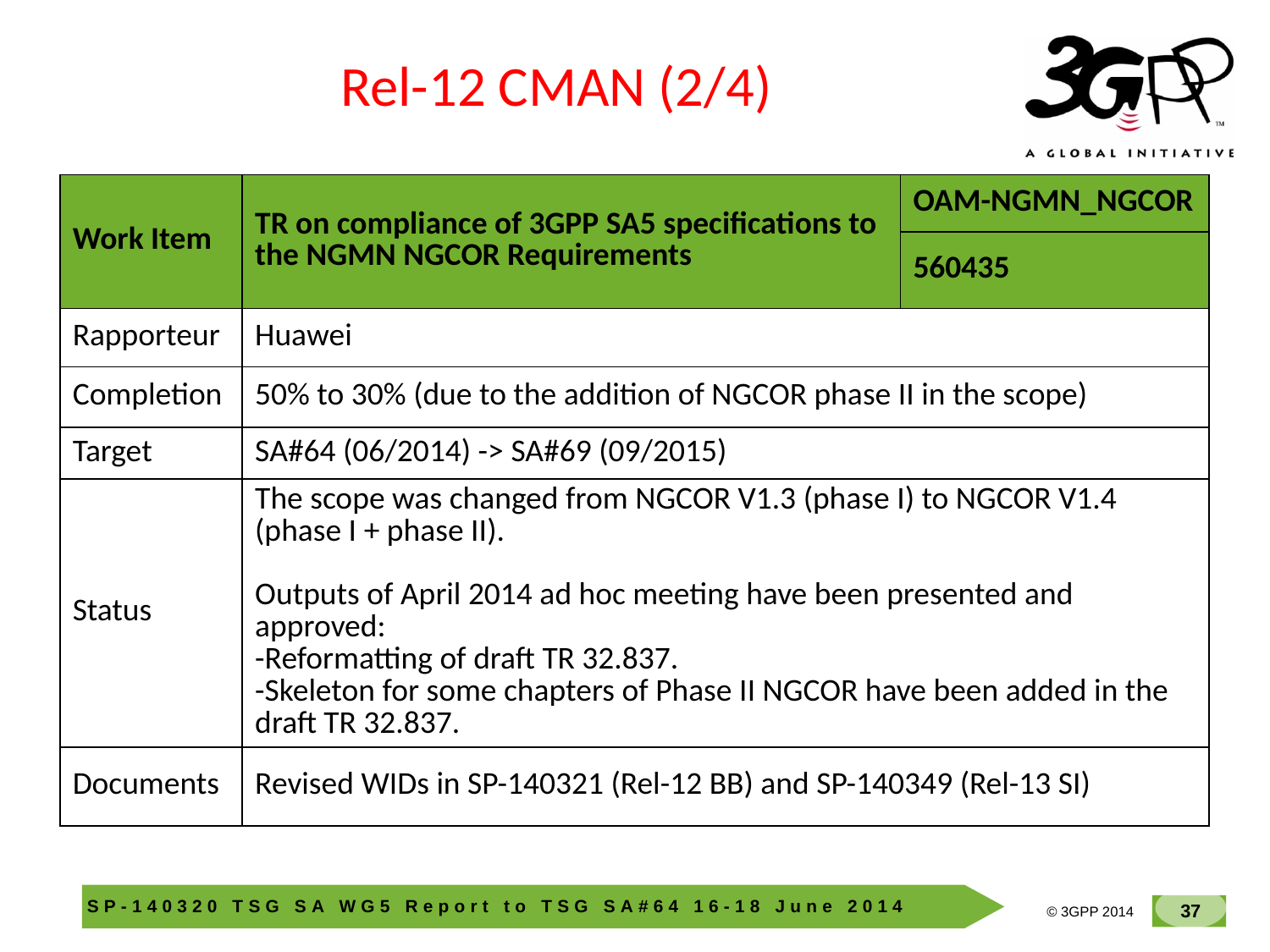

Rel-12 CMAN (2/4)
| Work Item | TR on compliance of 3GPP SA5 specifications to the NGMN NGCOR Requirements | OAM-NGMN\_NGCOR |
| --- | --- | --- |
|  |  | 560435 |
| Rapporteur | Huawei |  |
| Completion | 50% to 30% (due to the addition of NGCOR phase II in the scope) |  |
| Target | SA#64 (06/2014) -> SA#69 (09/2015) |  |
| Status | The scope was changed from NGCOR V1.3 (phase I) to NGCOR V1.4 (phase I + phase II). Outputs of April 2014 ad hoc meeting have been presented and approved: -Reformatting of draft TR 32.837. -Skeleton for some chapters of Phase II NGCOR have been added in the draft TR 32.837. |  |
| Documents | Revised WIDs in SP-140321 (Rel-12 BB) and SP-140349 (Rel-13 SI) |  |